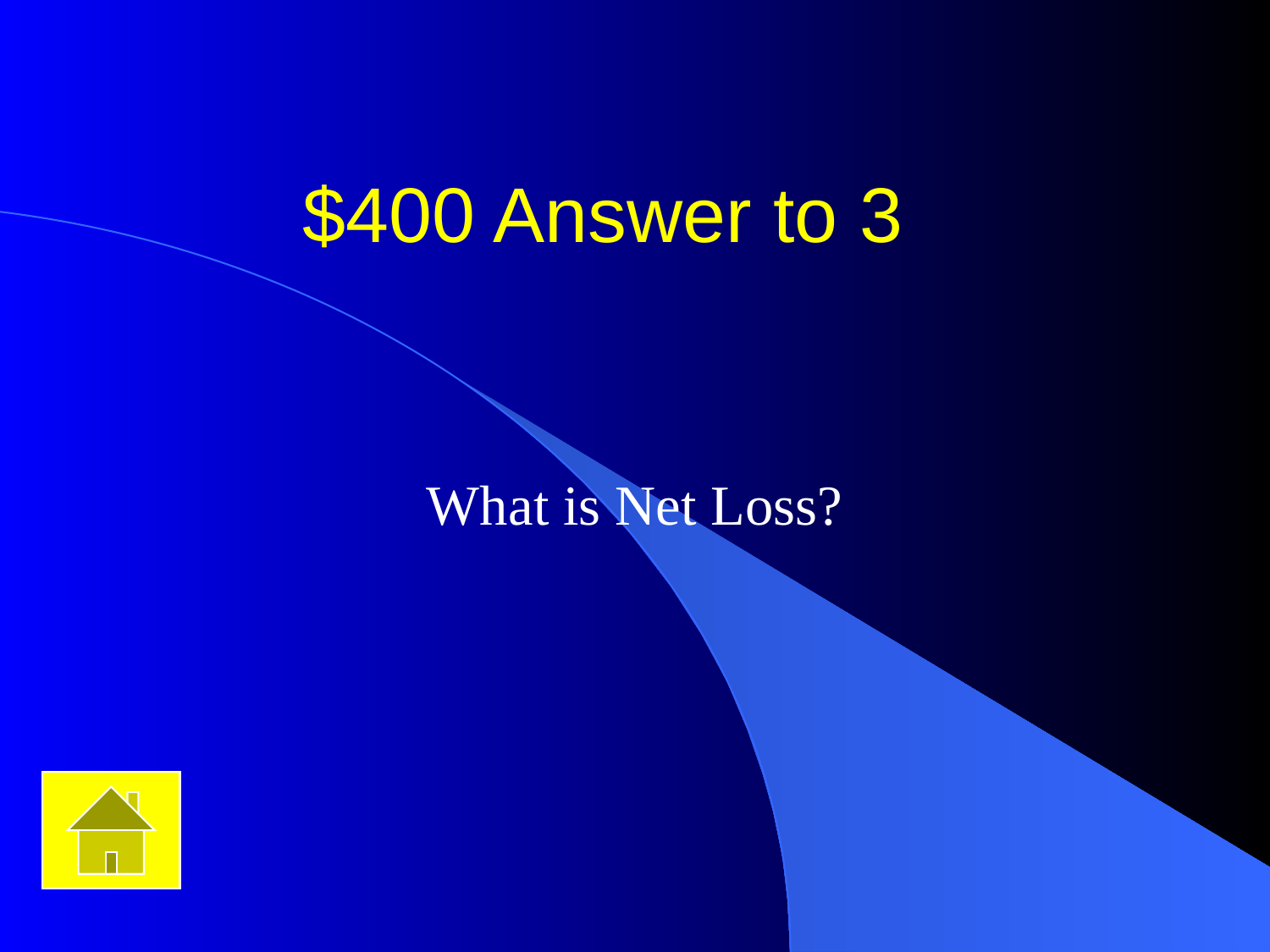

# $400 Answer to 3
What is Net Loss?